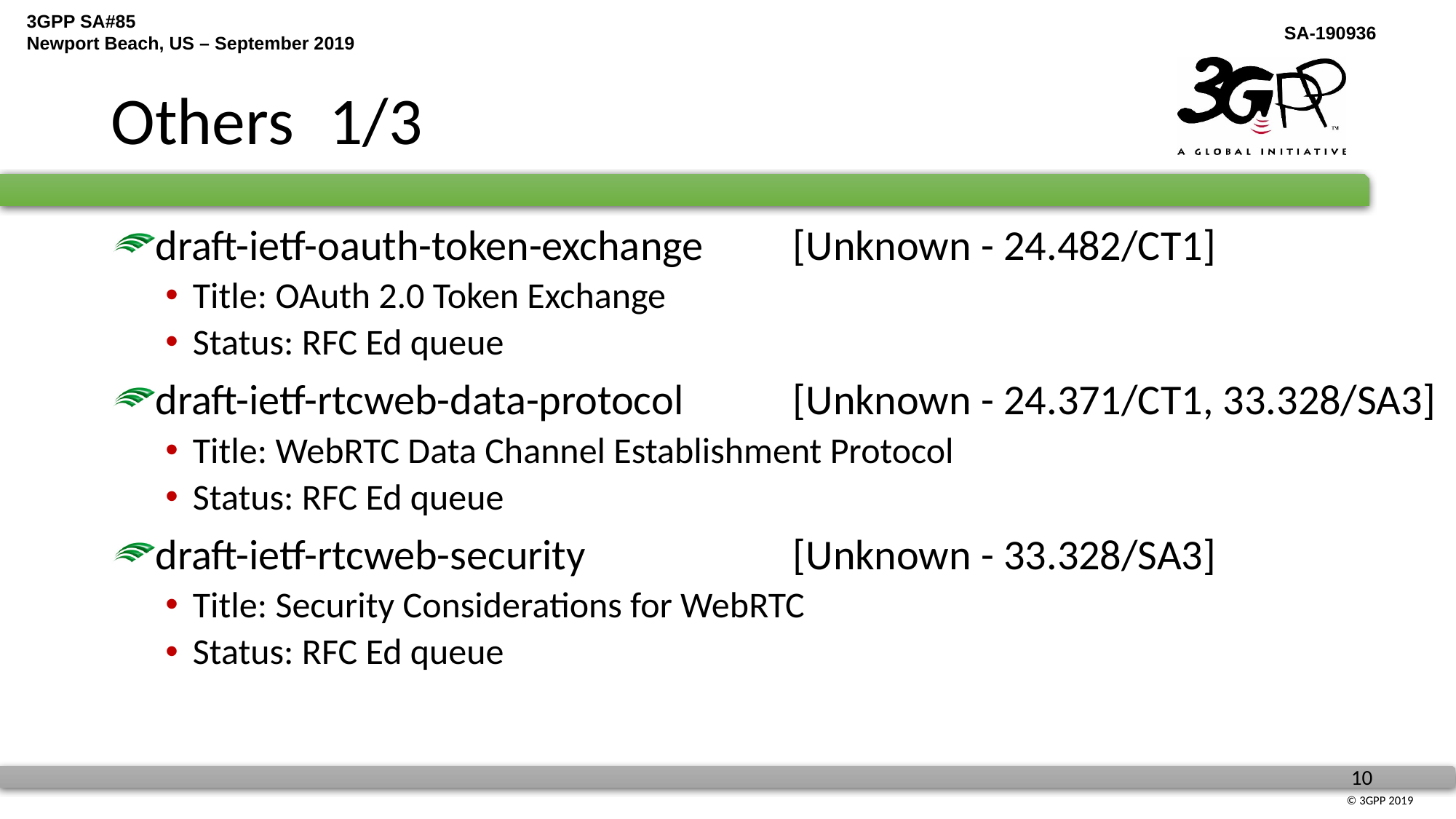

# Others	1/3
draft-ietf-oauth-token-exchange 	[Unknown - 24.482/CT1]
Title: OAuth 2.0 Token Exchange
Status: RFC Ed queue
draft-ietf-rtcweb-data-protocol 	[Unknown - 24.371/CT1, 33.328/SA3]
Title: WebRTC Data Channel Establishment Protocol
Status: RFC Ed queue
draft-ietf-rtcweb-security	 	[Unknown - 33.328/SA3]
Title: Security Considerations for WebRTC
Status: RFC Ed queue